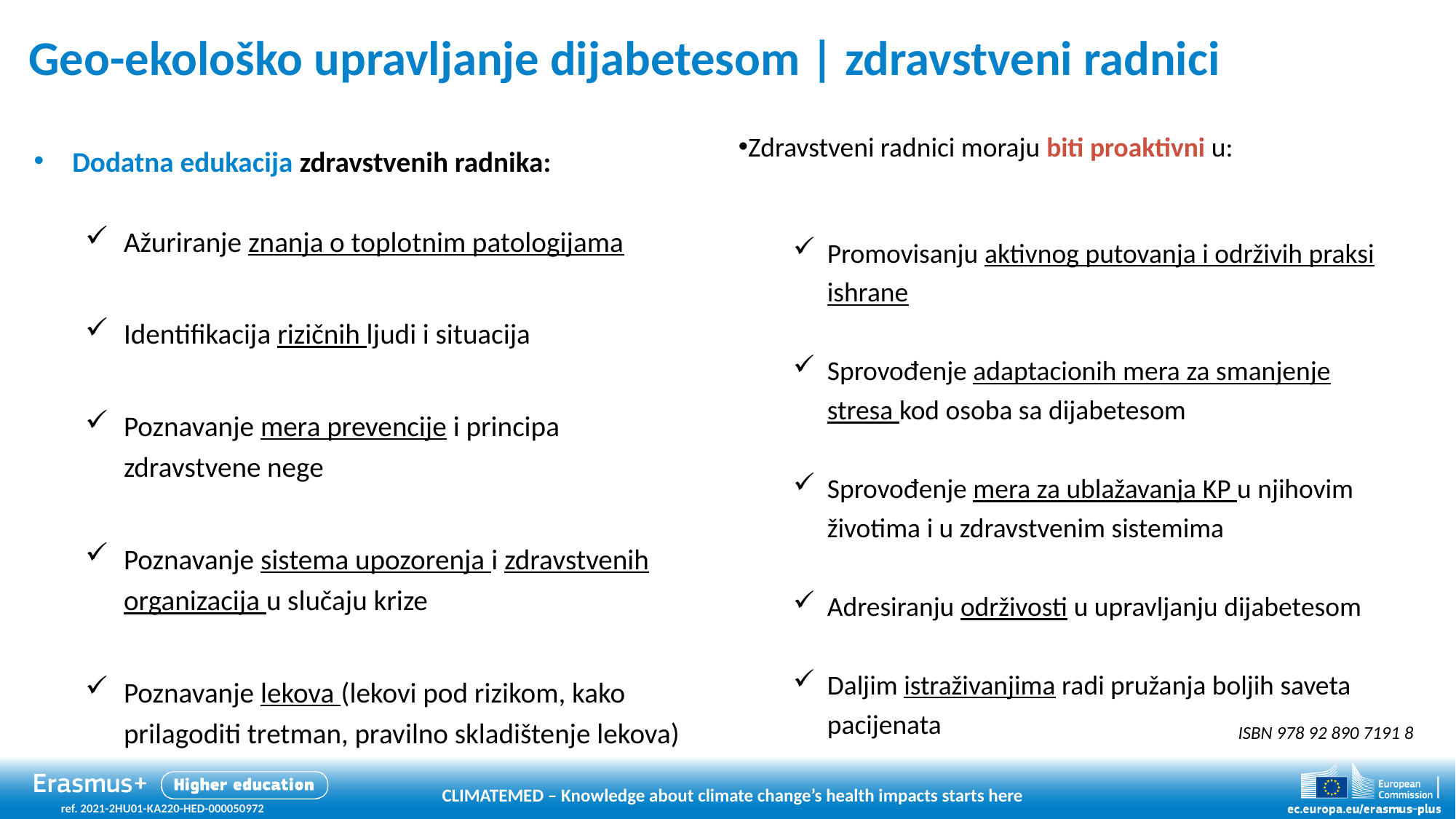

# Geo-ekološko upravljanje dijabetesom | zdravstveni radnici

Zdravstveni radnici moraju biti proaktivni u:

Promovisanju aktivnog putovanja i održivih praksi ishrane

Sprovođenje adaptacionih mera za smanjenje stresa kod osoba sa dijabetesom

Sprovođenje mera za ublažavanja KP u njihovim životima i u zdravstvenim sistemima

Adresiranju održivosti u upravljanju dijabetesom

Daljim istraživanjima radi pružanja boljih saveta pacijenata
Dodatna edukacija zdravstvenih radnika:

Ažuriranje znanja o toplotnim patologijama

Identifikacija rizičnih ljudi i situacija

Poznavanje mera prevencije i principa zdravstvene nege

Poznavanje sistema upozorenja i zdravstvenih organizacija u slučaju krize

Poznavanje lekova (lekovi pod rizikom, kako prilagoditi tretman, pravilno skladištenje lekova)
ISBN 978 92 890 7191 8